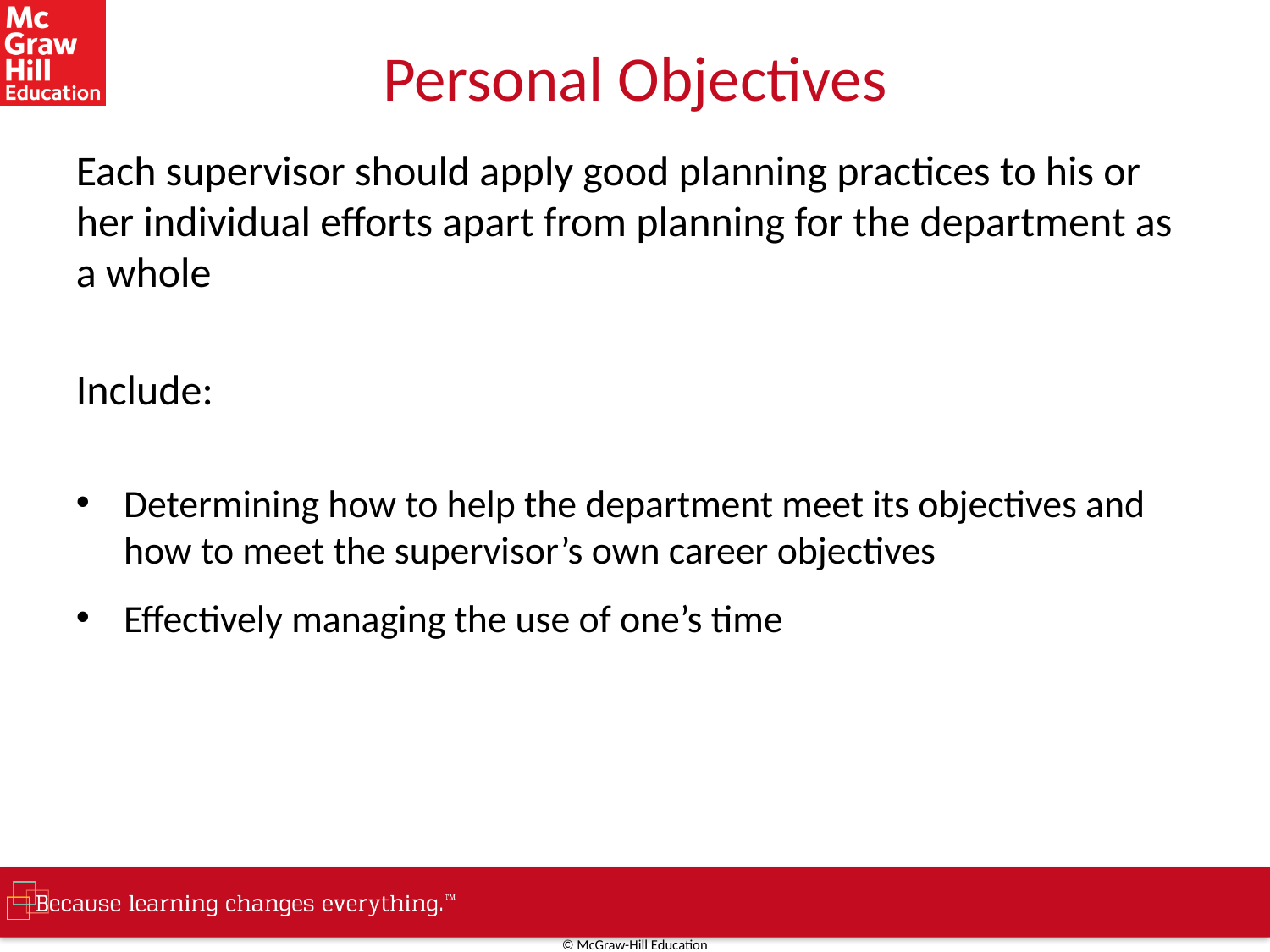

# Personal Objectives
Each supervisor should apply good planning practices to his or her individual efforts apart from planning for the department as a whole

Include:

Determining how to help the department meet its objectives and how to meet the supervisor’s own career objectives
Effectively managing the use of one’s time